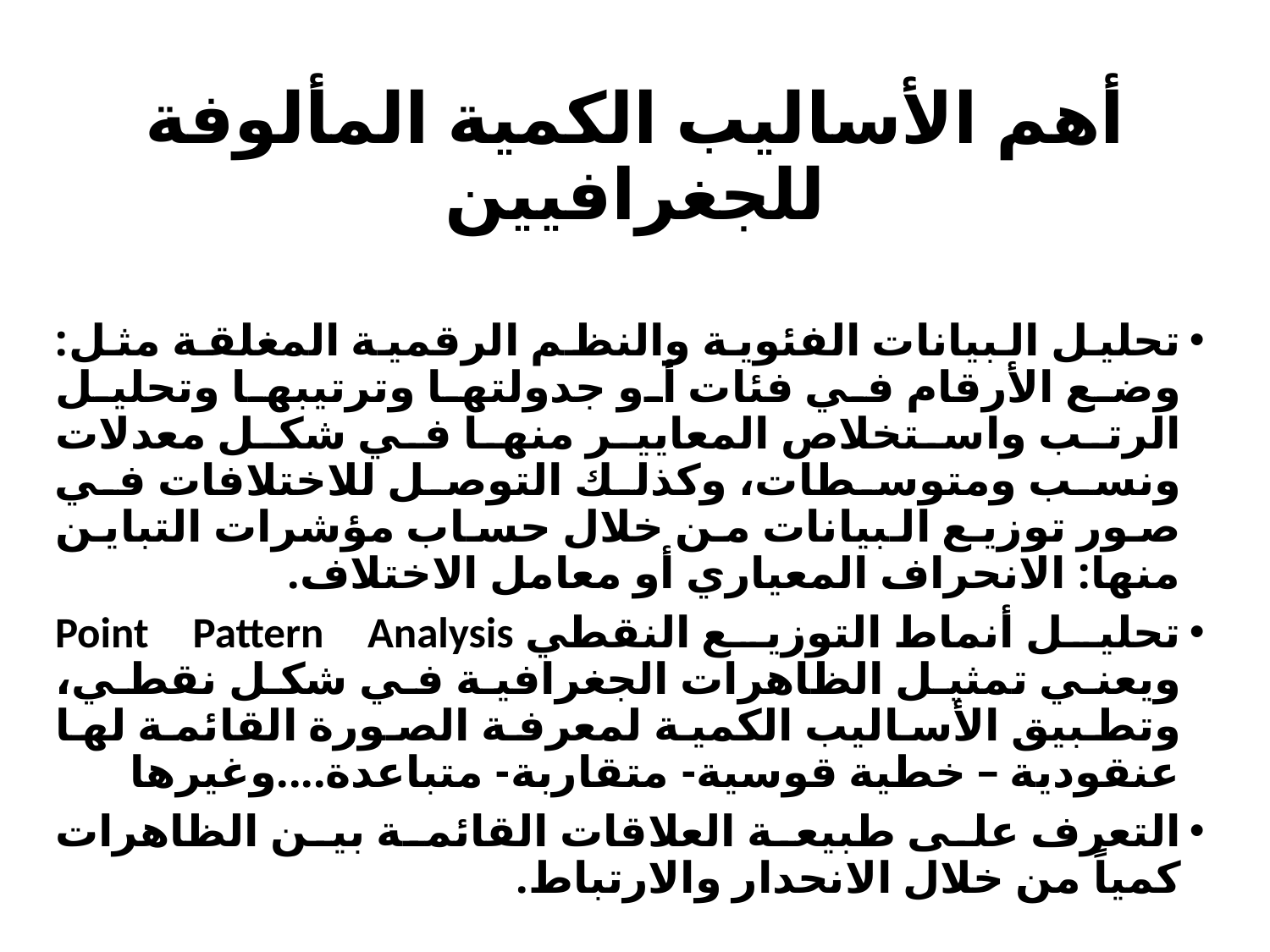

# أهم الأساليب الكمية المألوفة للجغرافيين
تحليل البيانات الفئوية والنظم الرقمية المغلقة مثل: وضع الأرقام في فئات أو جدولتها وترتيبها وتحليل الرتب واستخلاص المعايير منها في شكل معدلات ونسب ومتوسطات، وكذلك التوصل للاختلافات في صور توزيع البيانات من خلال حساب مؤشرات التباين منها: الانحراف المعياري أو معامل الاختلاف.
تحليل أنماط التوزيع النقطي Point Pattern Analysis ويعني تمثيل الظاهرات الجغرافية في شكل نقطي، وتطبيق الأساليب الكمية لمعرفة الصورة القائمة لها عنقودية – خطية قوسية- متقاربة- متباعدة....وغيرها
التعرف على طبيعة العلاقات القائمة بين الظاهرات كمياً من خلال الانحدار والارتباط.